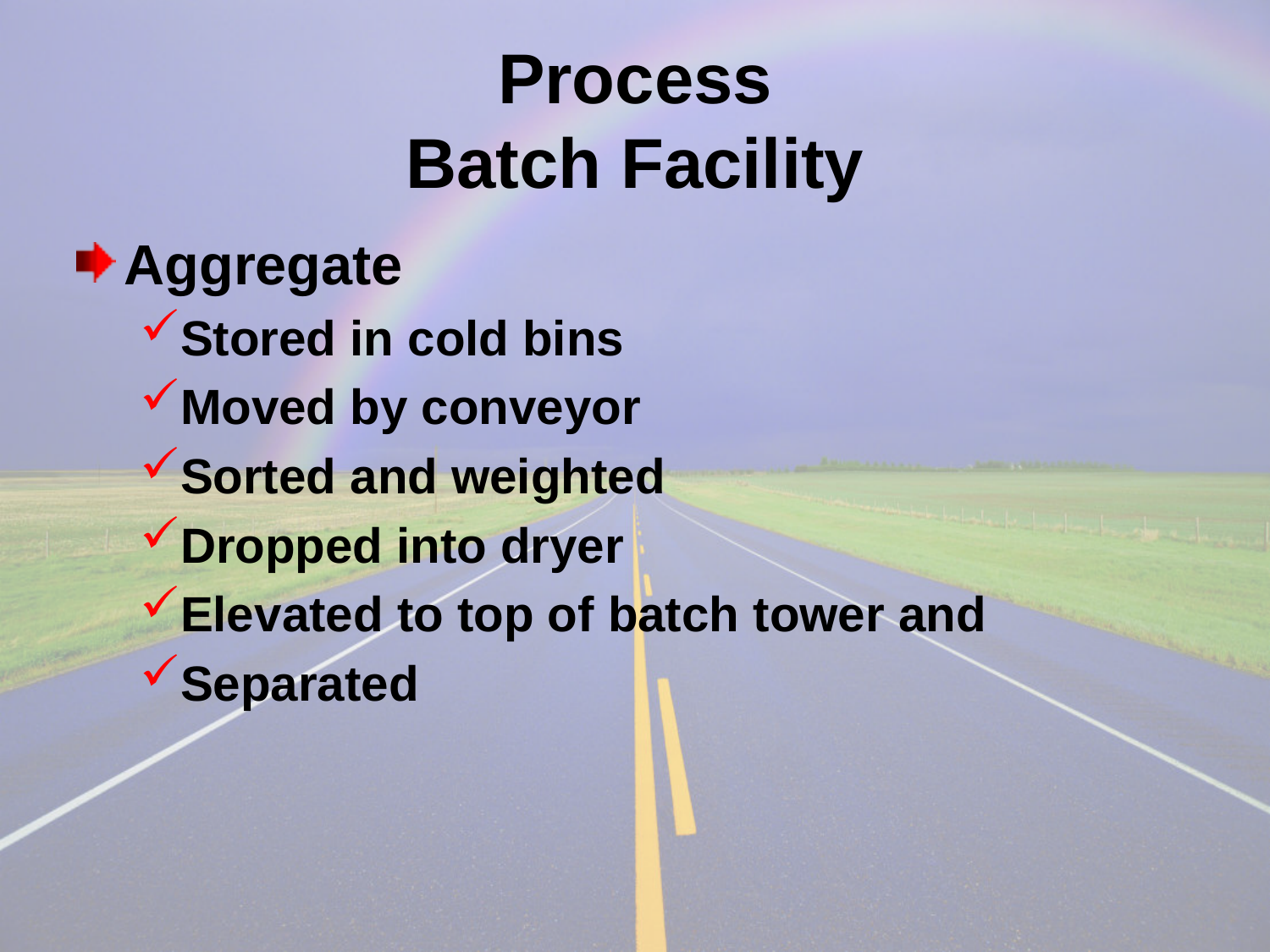

# Process Batch Facility
Aggregate
Stored in cold bins
Moved by conveyor
Sorted and weighted
Dropped into dryer
Elevated to top of batch tower and
Separated